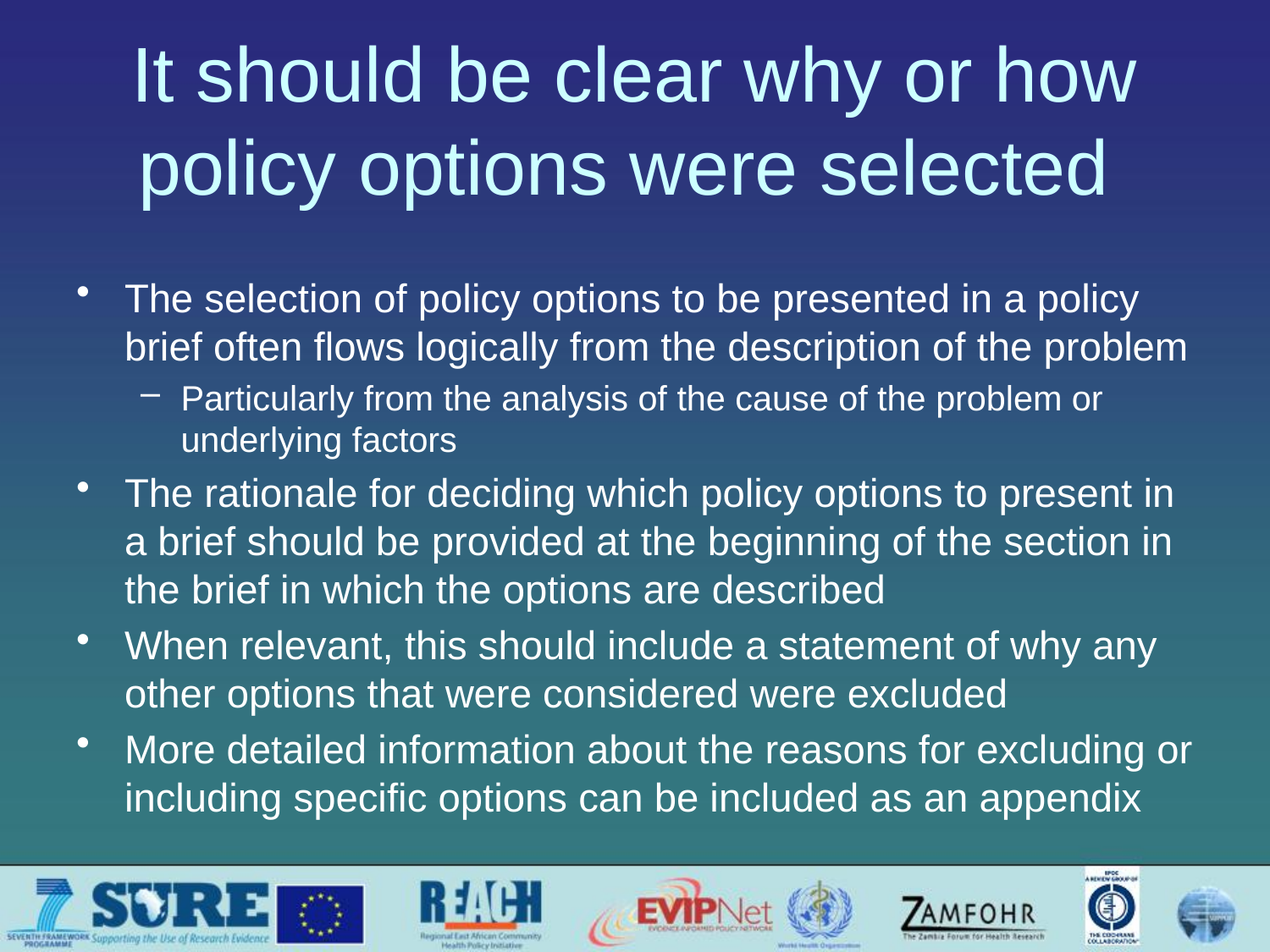

# It should be clear why or how policy options were selected
The selection of policy options to be presented in a policy brief often flows logically from the description of the problem
Particularly from the analysis of the cause of the problem or underlying factors
The rationale for deciding which policy options to present in a brief should be provided at the beginning of the section in the brief in which the options are described
When relevant, this should include a statement of why any other options that were considered were excluded
More detailed information about the reasons for excluding or including specific options can be included as an appendix